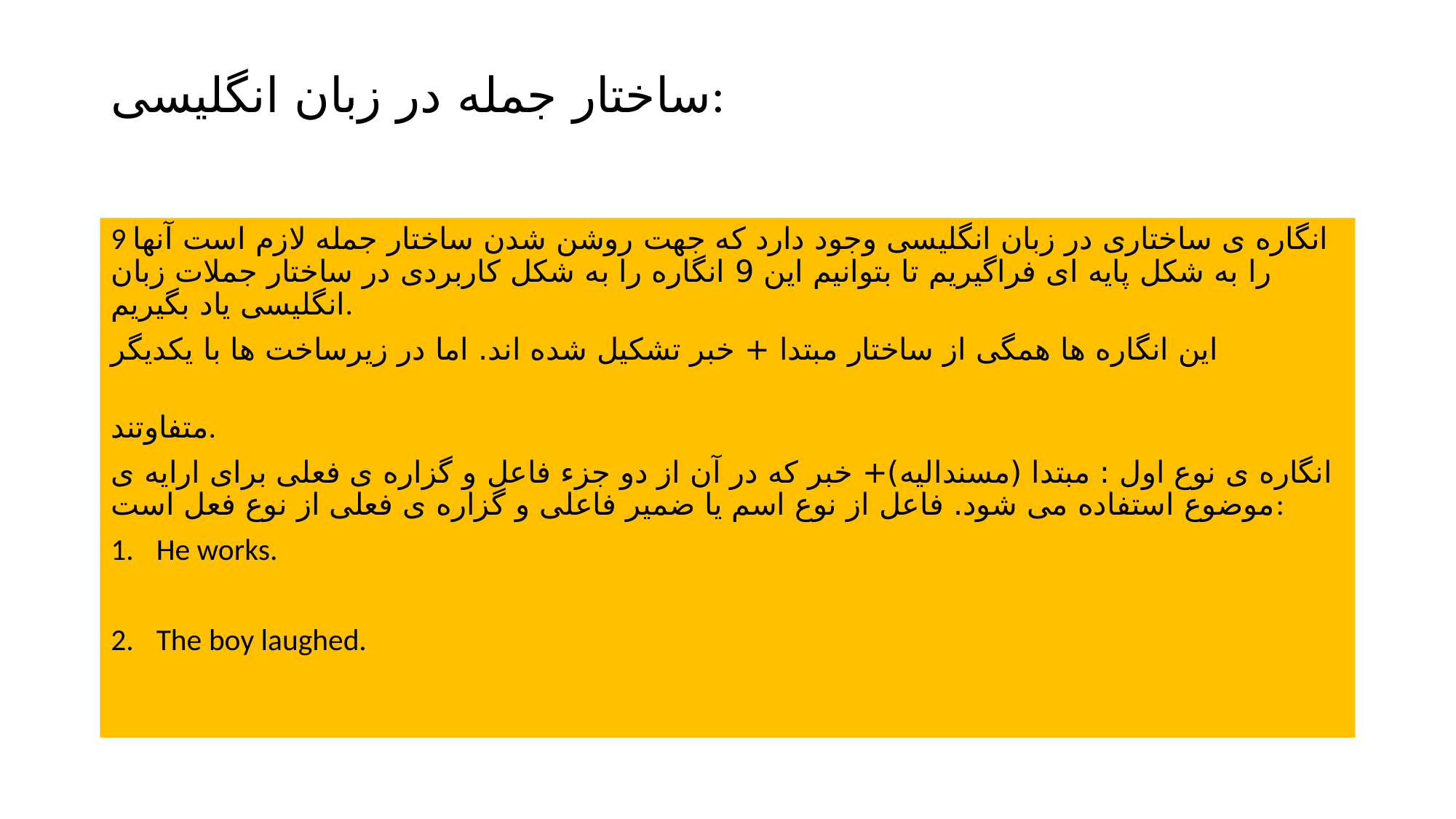

# ساختار جمله در زبان انگلیسی:
9 انگاره ی ساختاری در زبان انگلیسی وجود دارد که جهت روشن شدن ساختار جمله لازم است آنها را به شکل پایه ای فراگیریم تا بتوانیم این 9 انگاره را به شکل کاربردی در ساختار جملات زبان انگلیسی یاد بگیریم.
این انگاره ها همگی از ساختار مبتدا + خبر تشکیل شده اند. اما در زیرساخت ها با یکدیگر
متفاوتند.
انگاره ی نوع اول : مبتدا (مسندالیه)+ خبر که در آن از دو جزء فاعل و گزاره ی فعلی برای ارایه ی موضوع استفاده می شود. فاعل از نوع اسم یا ضمیر فاعلی و گزاره ی فعلی از نوع فعل است:
He works.

The boy laughed.